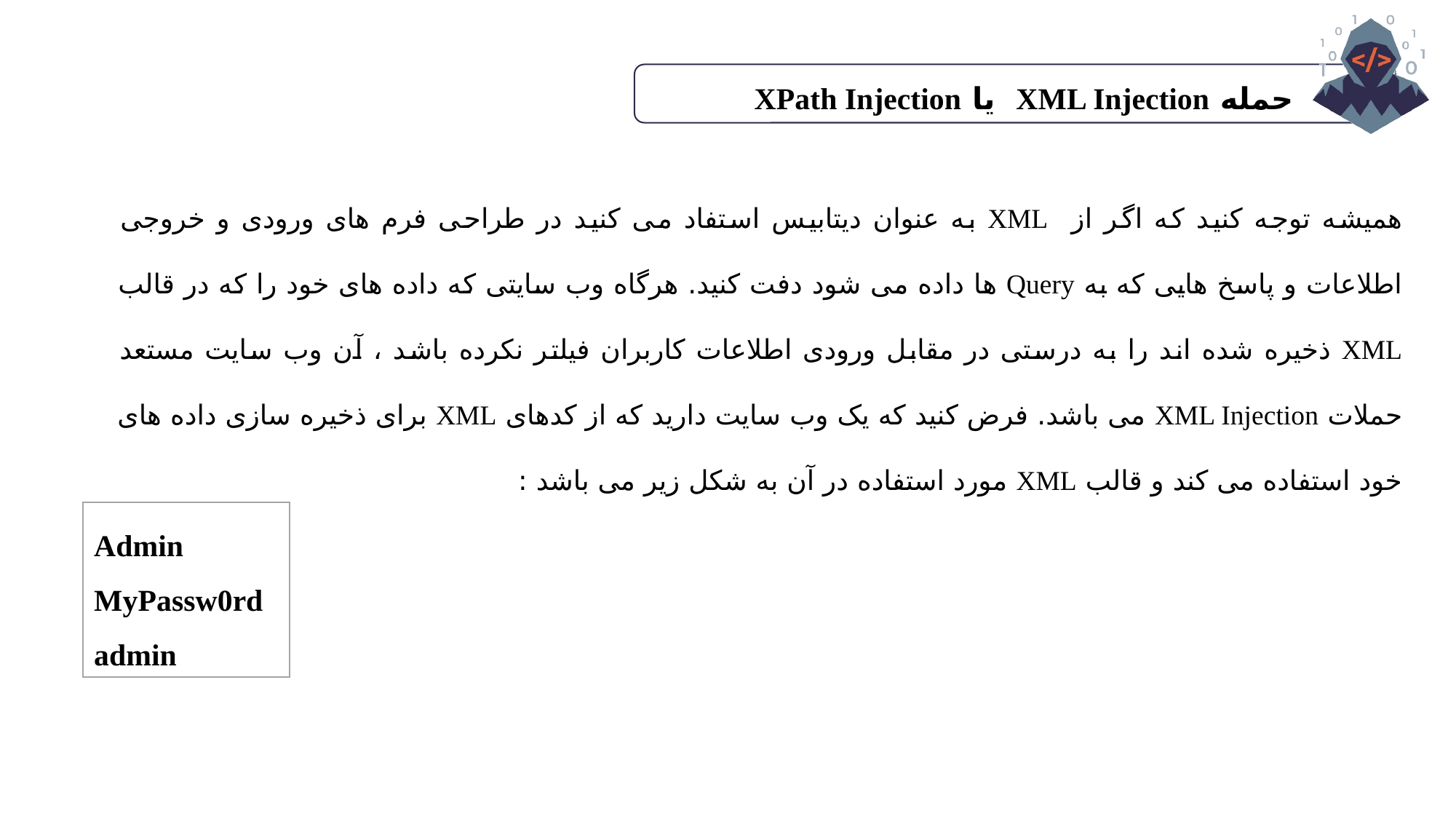

حمله XML Injection  یا XPath Injection
همیشه توجه کنید که اگر از  XML به عنوان دیتابیس استفاد می کنید در طراحی فرم های ورودی و خروجی اطلاعات و پاسخ هایی که به Query ها داده می شود دفت کنید. هرگاه وب سایتی که داده های خود را که در قالب XML ذخیره شده اند را به درستی در مقابل ورودی اطلاعات کاربران فیلتر نکرده باشد ، آن وب سایت مستعد حملات XML Injection می باشد. فرض کنید که یک وب سایت دارید که از کدهای XML برای ذخیره سازی داده های خود استفاده می کند و قالب XML مورد استفاده در آن به شکل زیر می باشد :
Admin
MyPassw0rd
admin